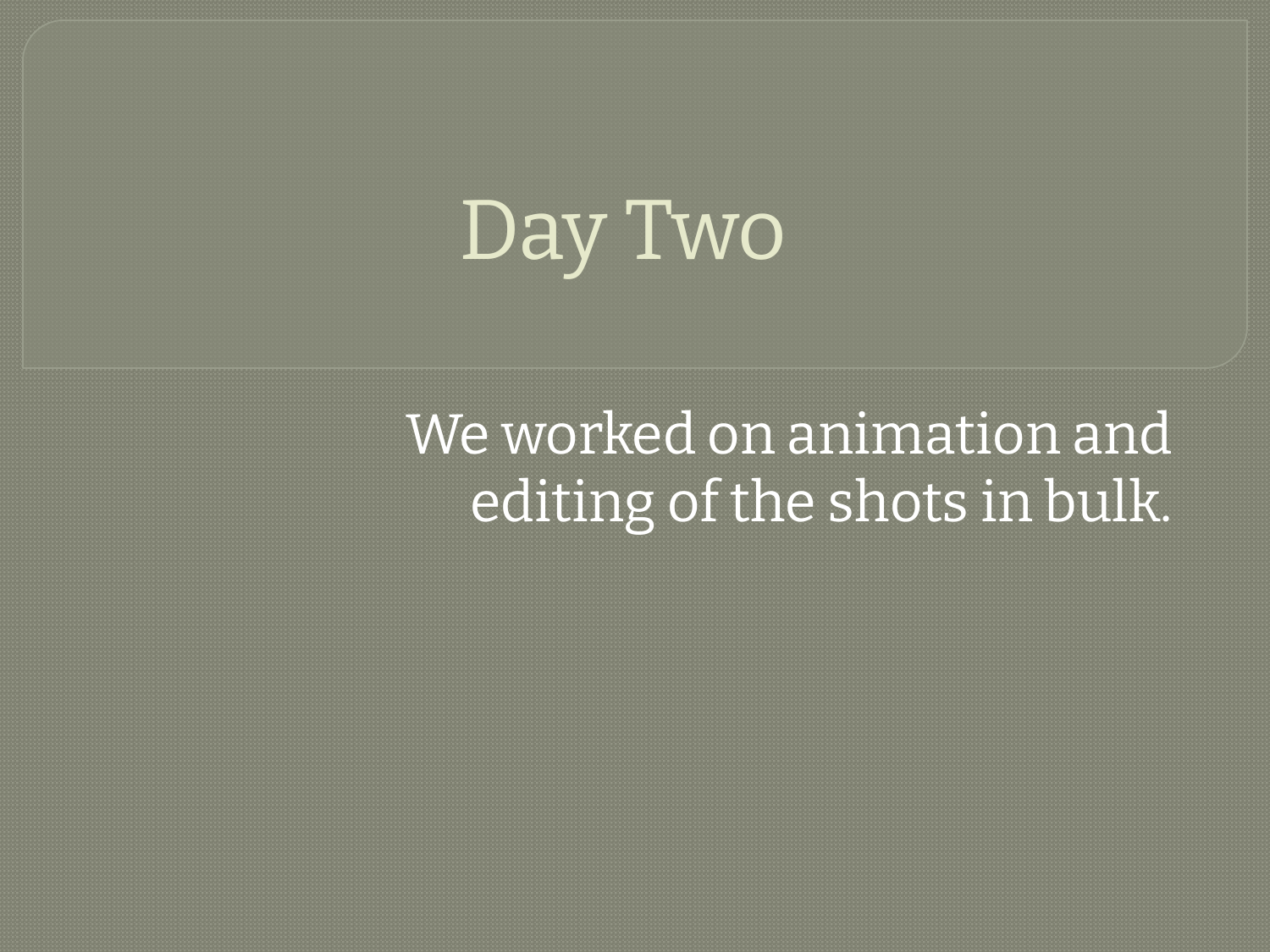

# Day Two
We worked on animation and editing of the shots in bulk.